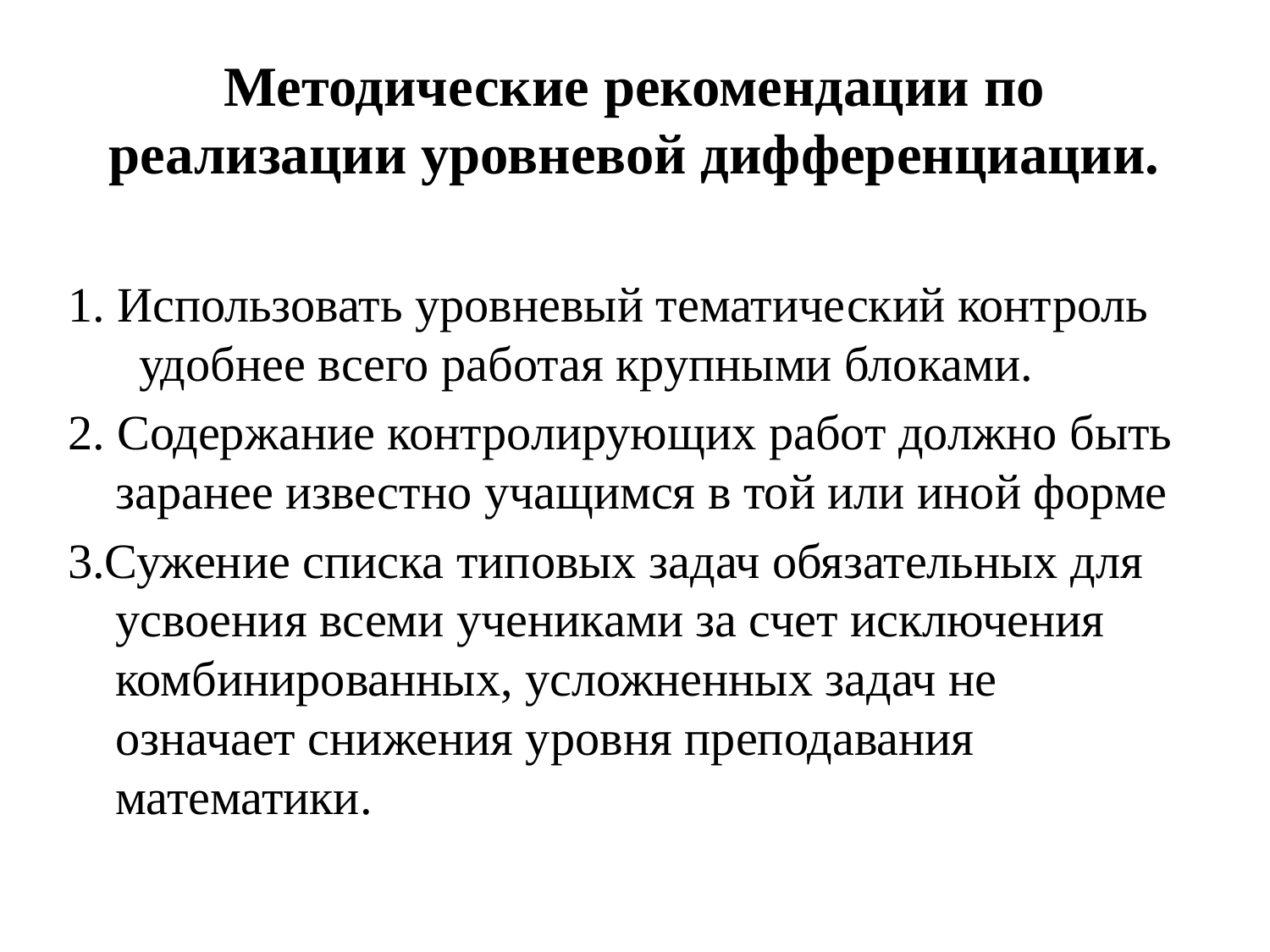

# Методические рекомендации по реализации уровневой дифференциации.
1. Использовать уровневый тематический контроль удобнее всего работая крупными блоками.
2. Содержание контролирующих работ должно быть заранее известно учащимся в той или иной форме
3.Сужение списка типовых задач обязательных для усвоения всеми учениками за счет исключения комбинированных, усложненных задач не означает снижения уровня преподавания математики.